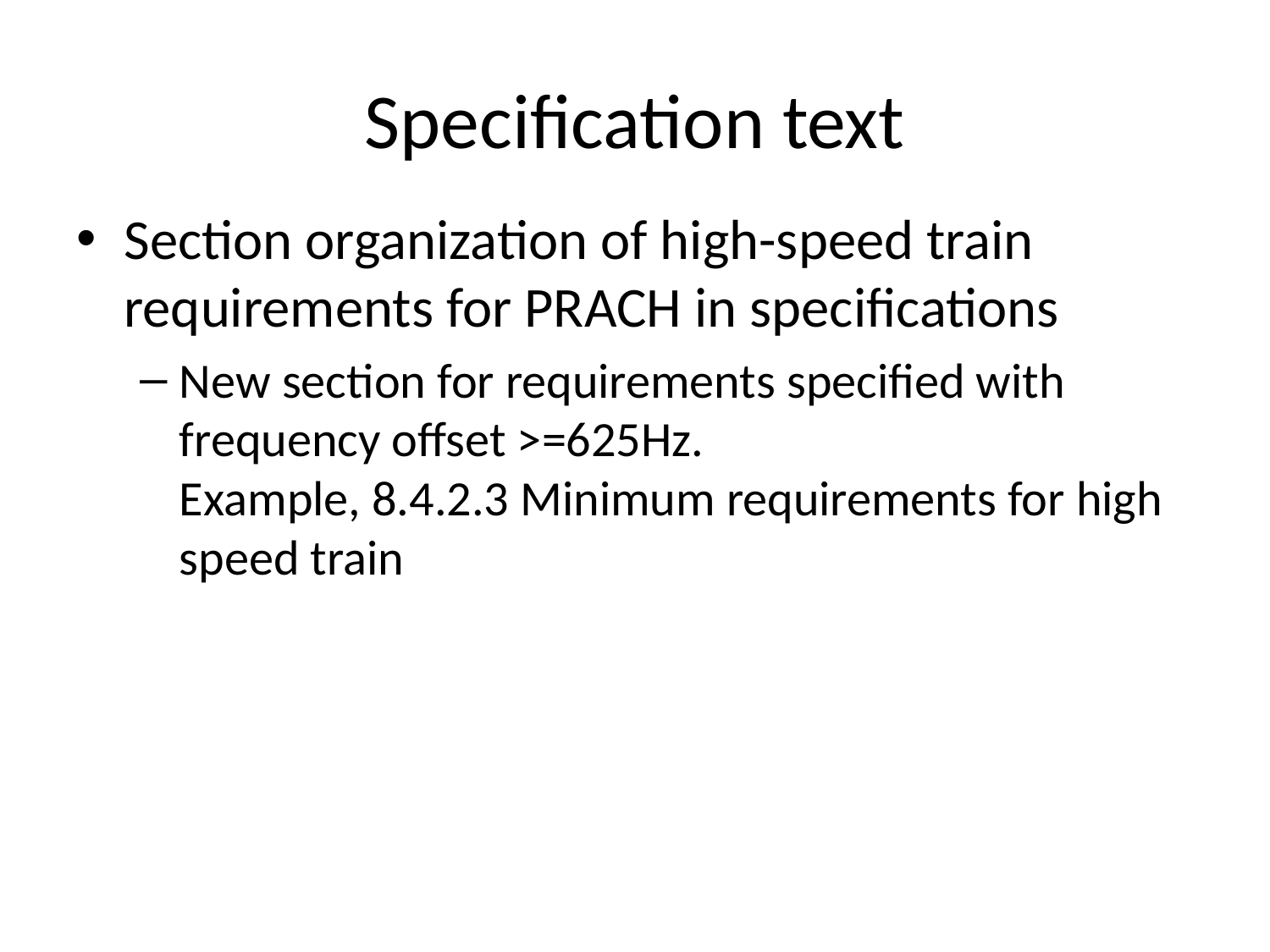

# Specification text
Section organization of high-speed train requirements for PRACH in specifications
New section for requirements specified with frequency offset >=625Hz.
Example, 8.4.2.3 Minimum requirements for high speed train